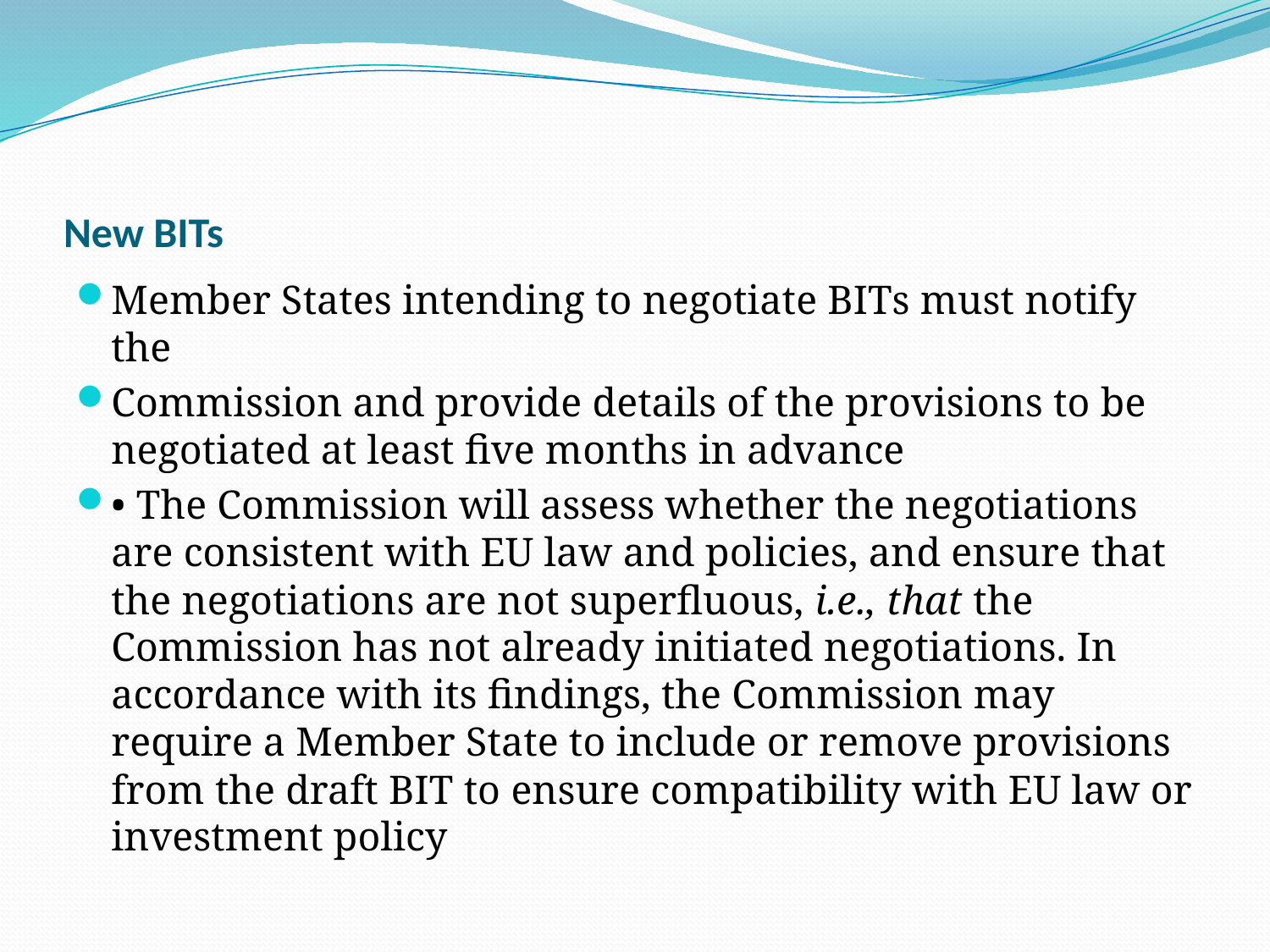

# New BITs
Member States intending to negotiate BITs must notify the
Commission and provide details of the provisions to be negotiated at least five months in advance
• The Commission will assess whether the negotiations are consistent with EU law and policies, and ensure that the negotiations are not superfluous, i.e., that the Commission has not already initiated negotiations. In accordance with its findings, the Commission may require a Member State to include or remove provisions from the draft BIT to ensure compatibility with EU law or investment policy